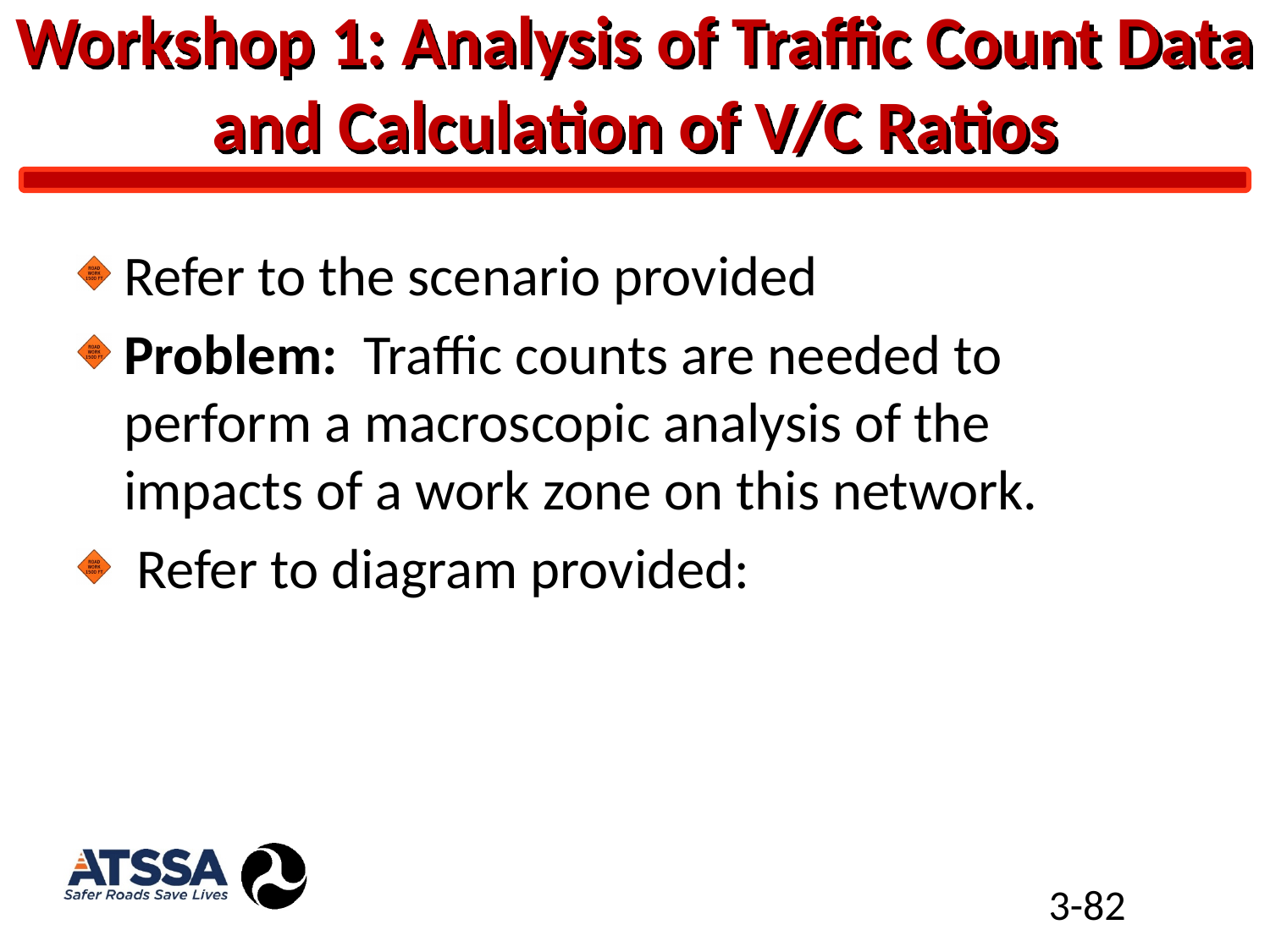

# Workshop 1: Analysis of Traffic Count Data and Calculation of V/C Ratios
Refer to the scenario provided
Problem:  Traffic counts are needed to perform a macroscopic analysis of the impacts of a work zone on this network.
 Refer to diagram provided: